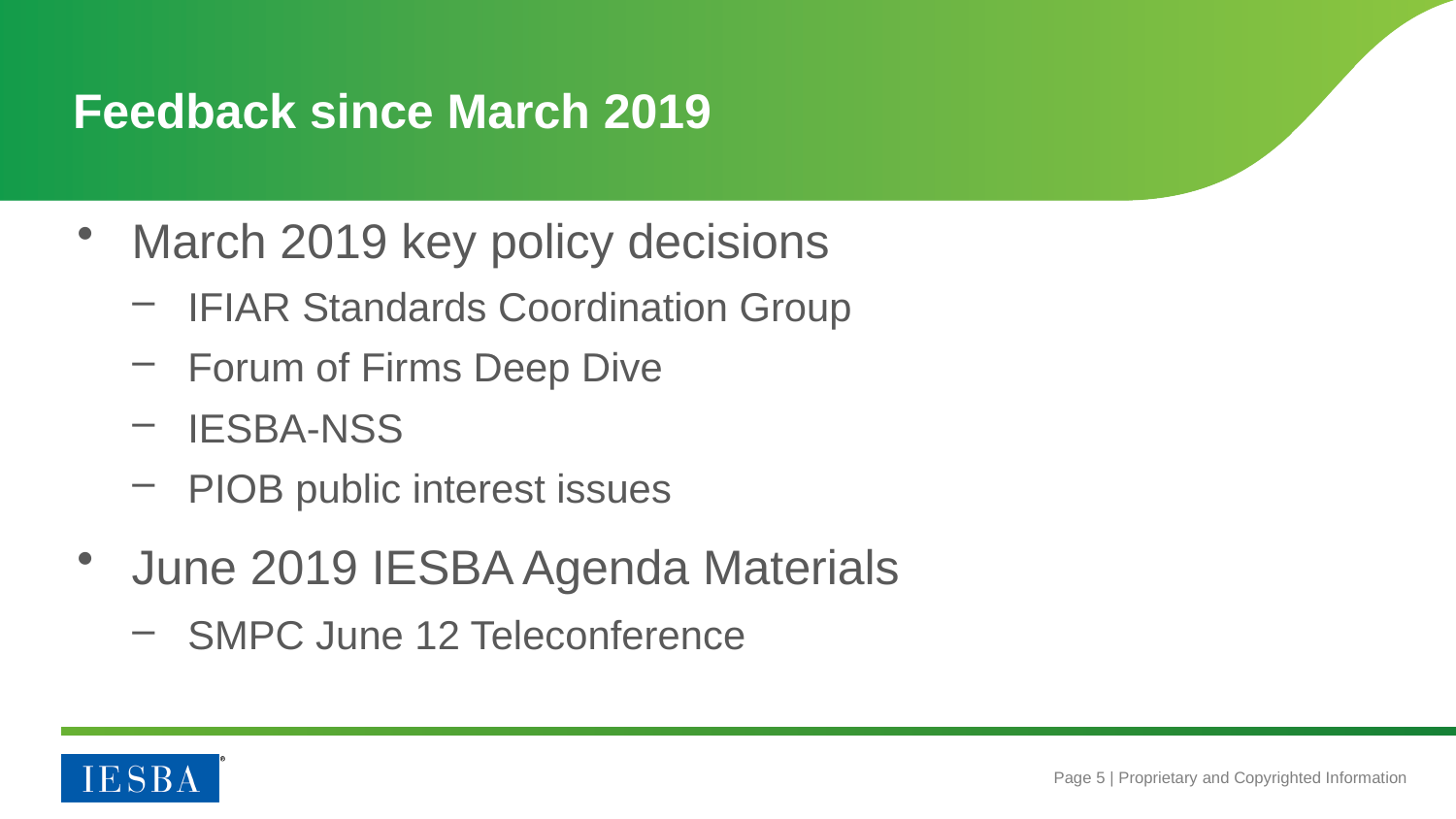

# Feedback since March 2019
March 2019 key policy decisions
IFIAR Standards Coordination Group
Forum of Firms Deep Dive
IESBA-NSS
PIOB public interest issues
June 2019 IESBA Agenda Materials
SMPC June 12 Teleconference